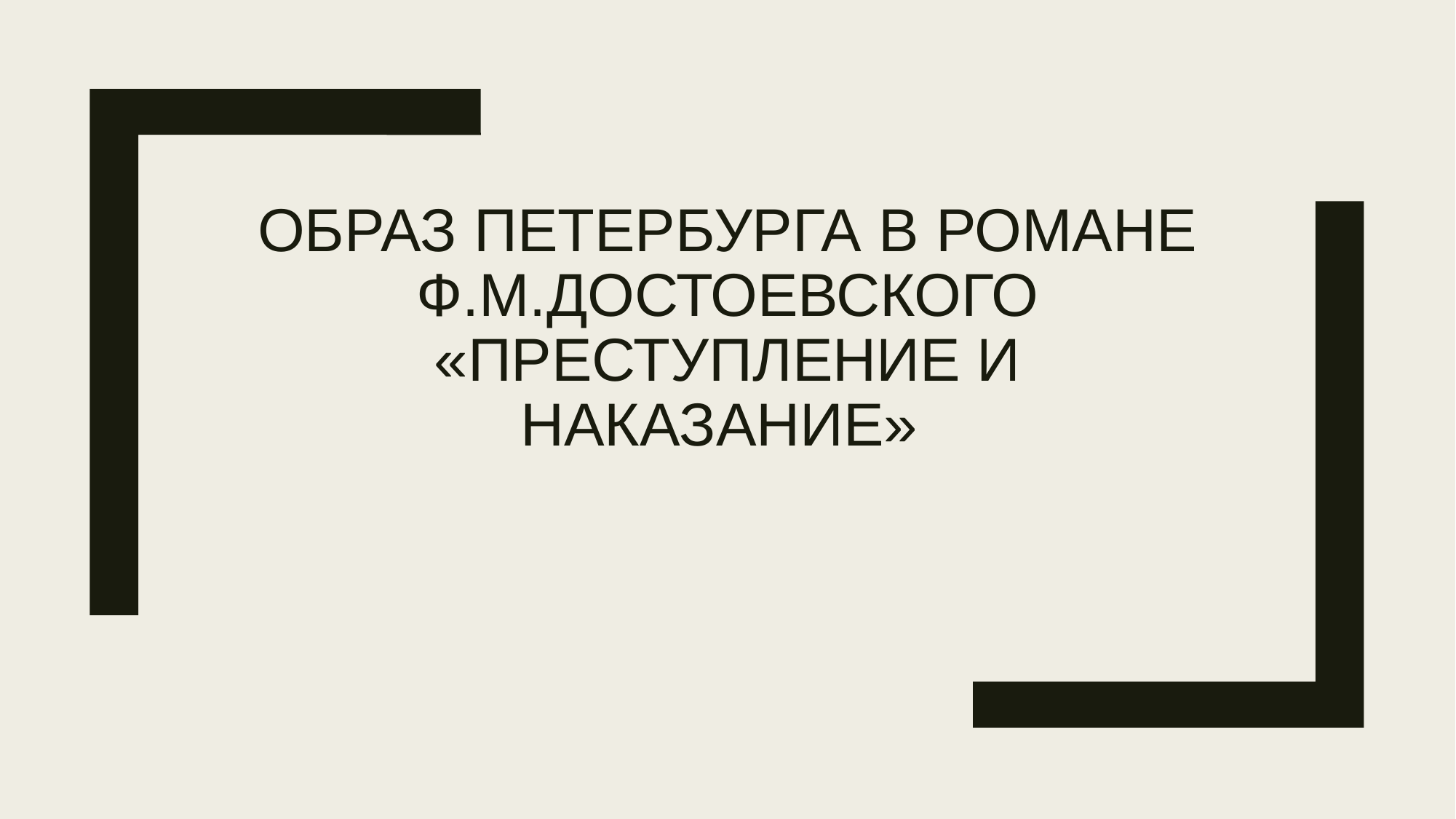

# Образ Петербурга в романе ф.м.достоевского «преступление и наказание»